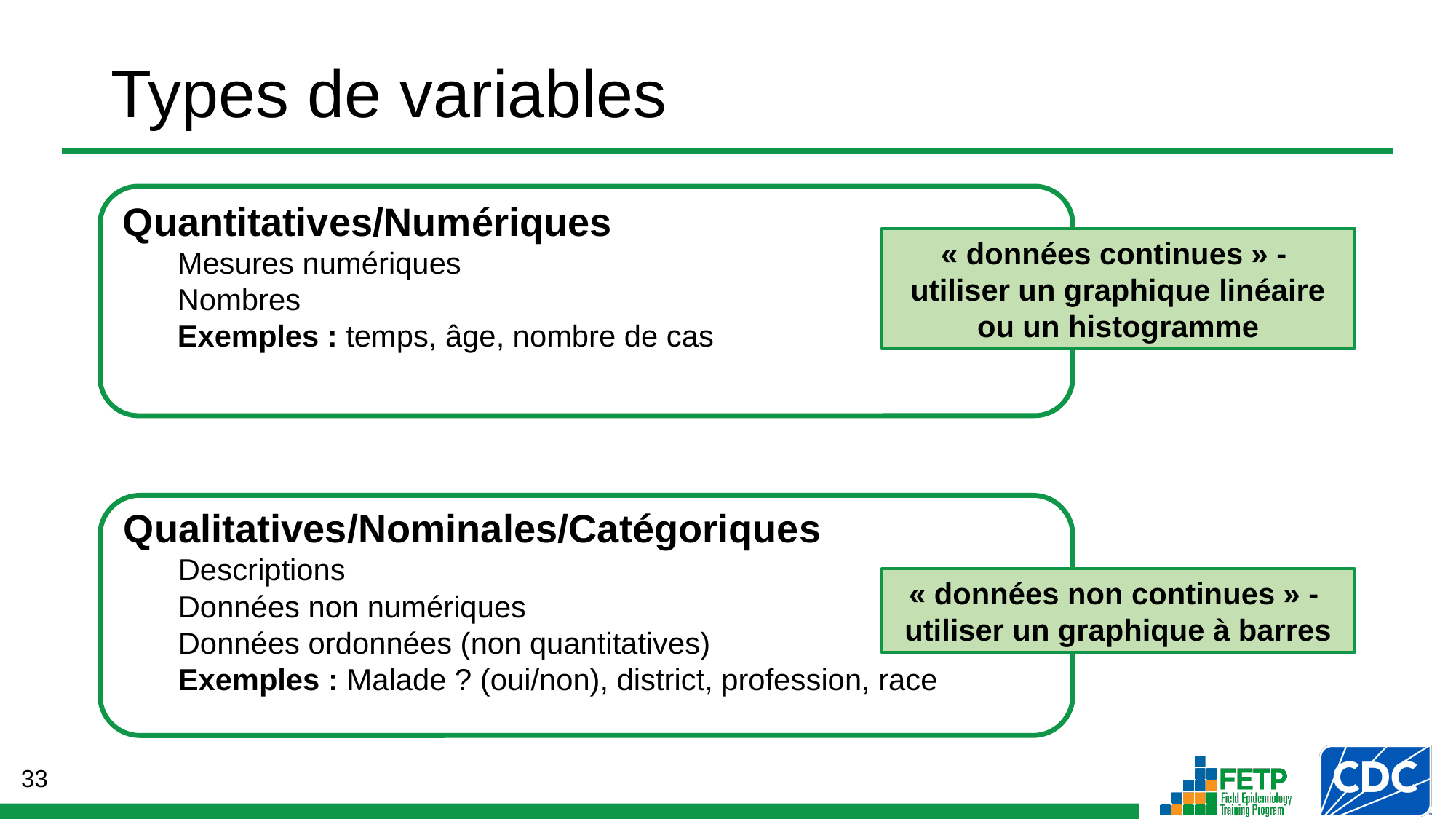

# Types de variables

Quantitatives/Numériques
Mesures numériques
Nombres
Exemples : temps, âge, nombre de cas
« données continues » -
utiliser un graphique linéaire ou un histogramme

Qualitatives/Nominales/Catégoriques
Descriptions
Données non numériques
Données ordonnées (non quantitatives)
Exemples : Malade ? (oui/non), district, profession, race
« données non continues » -
utiliser un graphique à barres